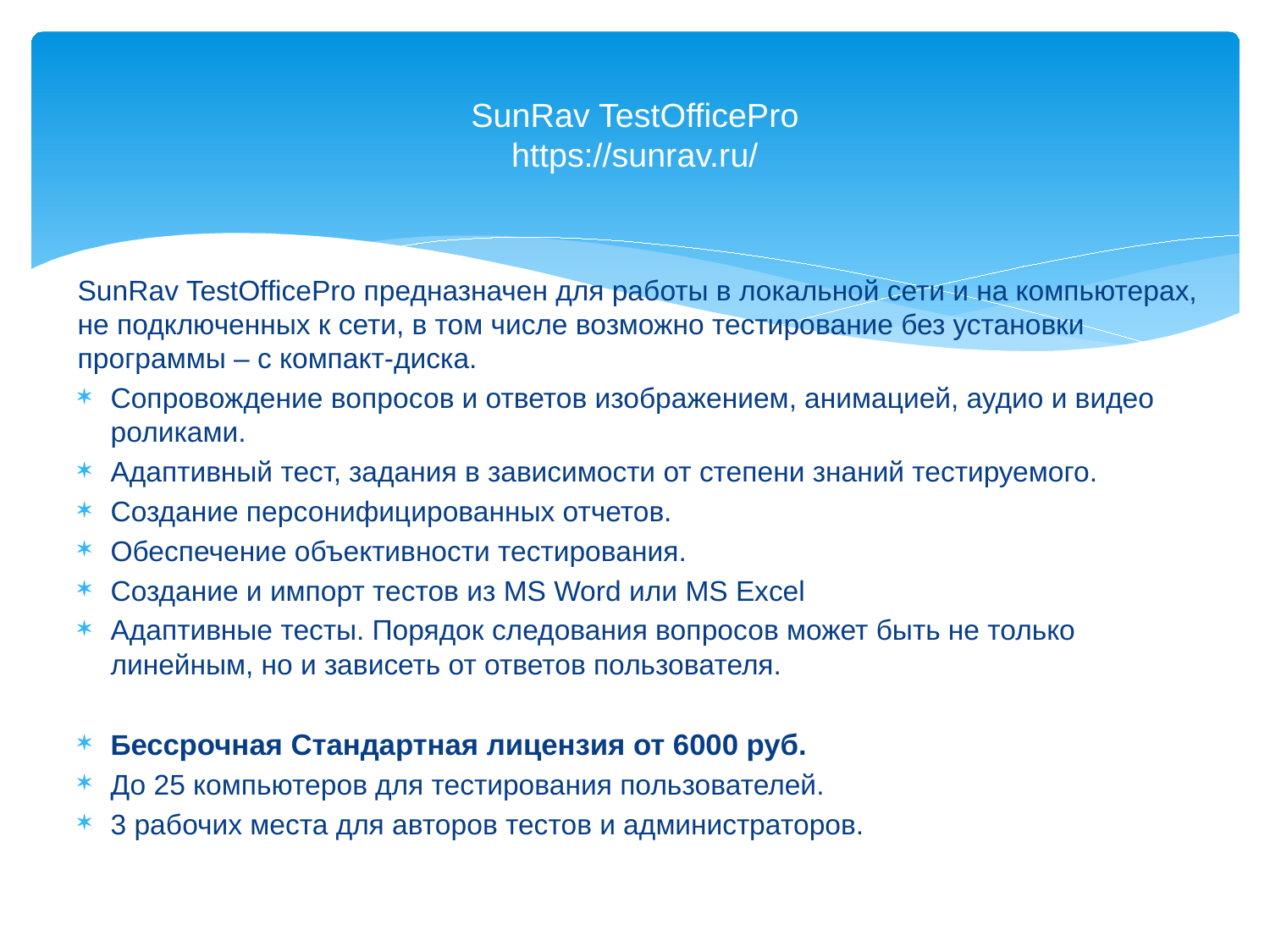

# SunRav TestOfficePro https://sunrav.ru/
SunRav TestOfficePro предназначен для работы в локальной сети и на компьютерах, не подключенных к сети, в том числе возможно тестирование без установки программы – с компакт-диска.
Сопровождение вопросов и ответов изображением, анимацией, аудио и видео роликами.
Адаптивный тест, задания в зависимости от степени знаний тестируемого.
Создание персонифицированных отчетов.
Обеспечение объективности тестирования.
Создание и импорт тестов из MS Word или MS Excel
Адаптивные тесты. Порядок следования вопросов может быть не только линейным, но и зависеть от ответов пользователя.

Бессрочная Стандартная лицензия от 6000 руб.
До 25 компьютеров для тестирования пользователей.
3 рабочих места для авторов тестов и администраторов.